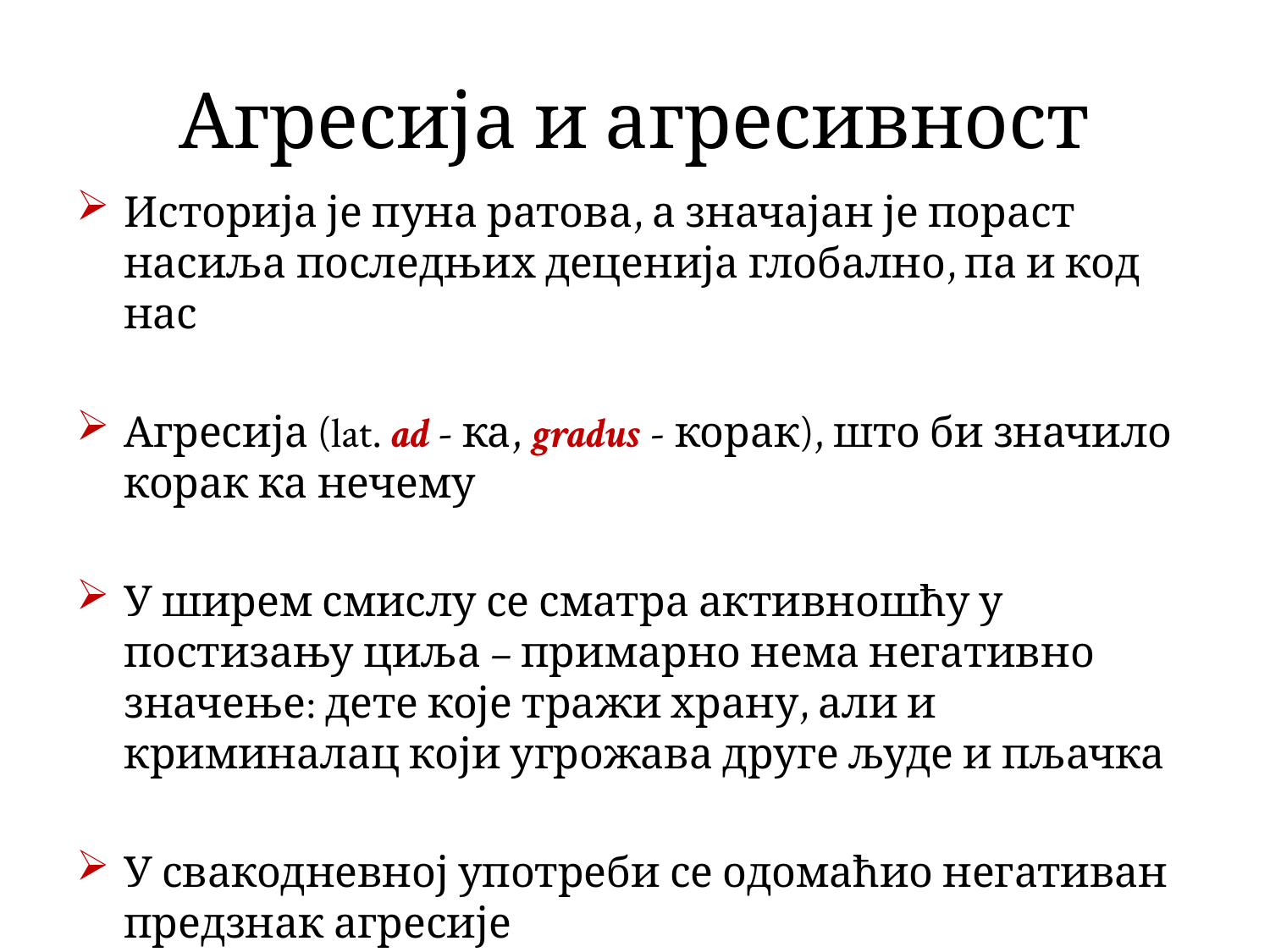

# Агресија и агресивност
Историја је пуна ратова, а значајан је пораст насиља последњих деценија глобално, па и код нас

Агресија (lat. ad - ка, gradus - корак), што би значило корак ка нечему

У ширем смислу се сматра активношћу у постизању циља – примарно нема негативно значење: дете које тражи храну, али и криминалац који угрожава друге људе и пљачка

У свакодневној употреби се одомаћио негативан предзнак агресије